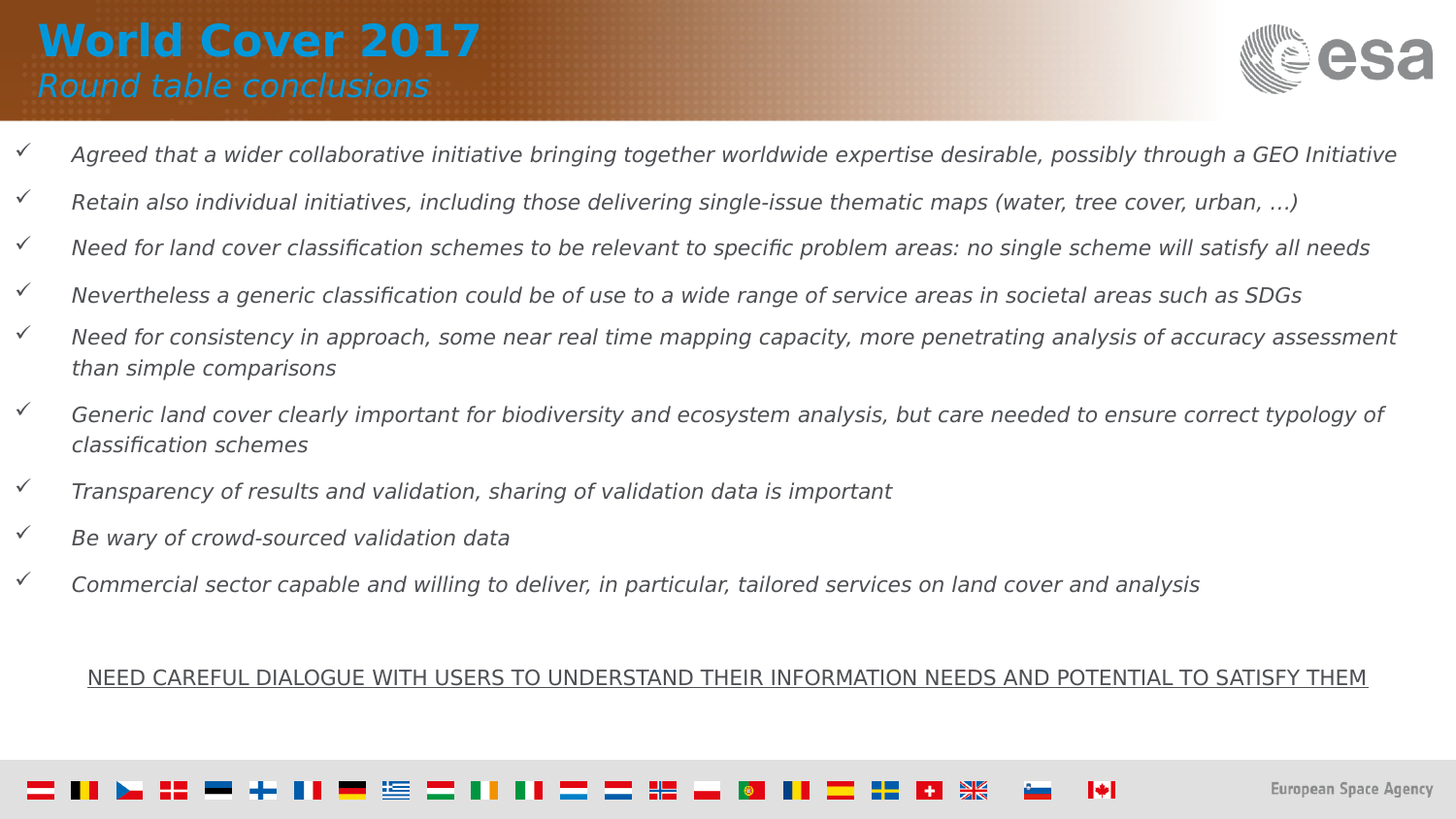

# World Cover 2017 Round table conclusions
Agreed that a wider collaborative initiative bringing together worldwide expertise desirable, possibly through a GEO Initiative
Retain also individual initiatives, including those delivering single-issue thematic maps (water, tree cover, urban, …)
Need for land cover classification schemes to be relevant to specific problem areas: no single scheme will satisfy all needs
Nevertheless a generic classification could be of use to a wide range of service areas in societal areas such as SDGs
Need for consistency in approach, some near real time mapping capacity, more penetrating analysis of accuracy assessment than simple comparisons
Generic land cover clearly important for biodiversity and ecosystem analysis, but care needed to ensure correct typology of classification schemes
Transparency of results and validation, sharing of validation data is important
Be wary of crowd-sourced validation data
Commercial sector capable and willing to deliver, in particular, tailored services on land cover and analysis

NEED CAREFUL DIALOGUE WITH USERS TO UNDERSTAND THEIR INFORMATION NEEDS AND POTENTIAL TO SATISFY THEM